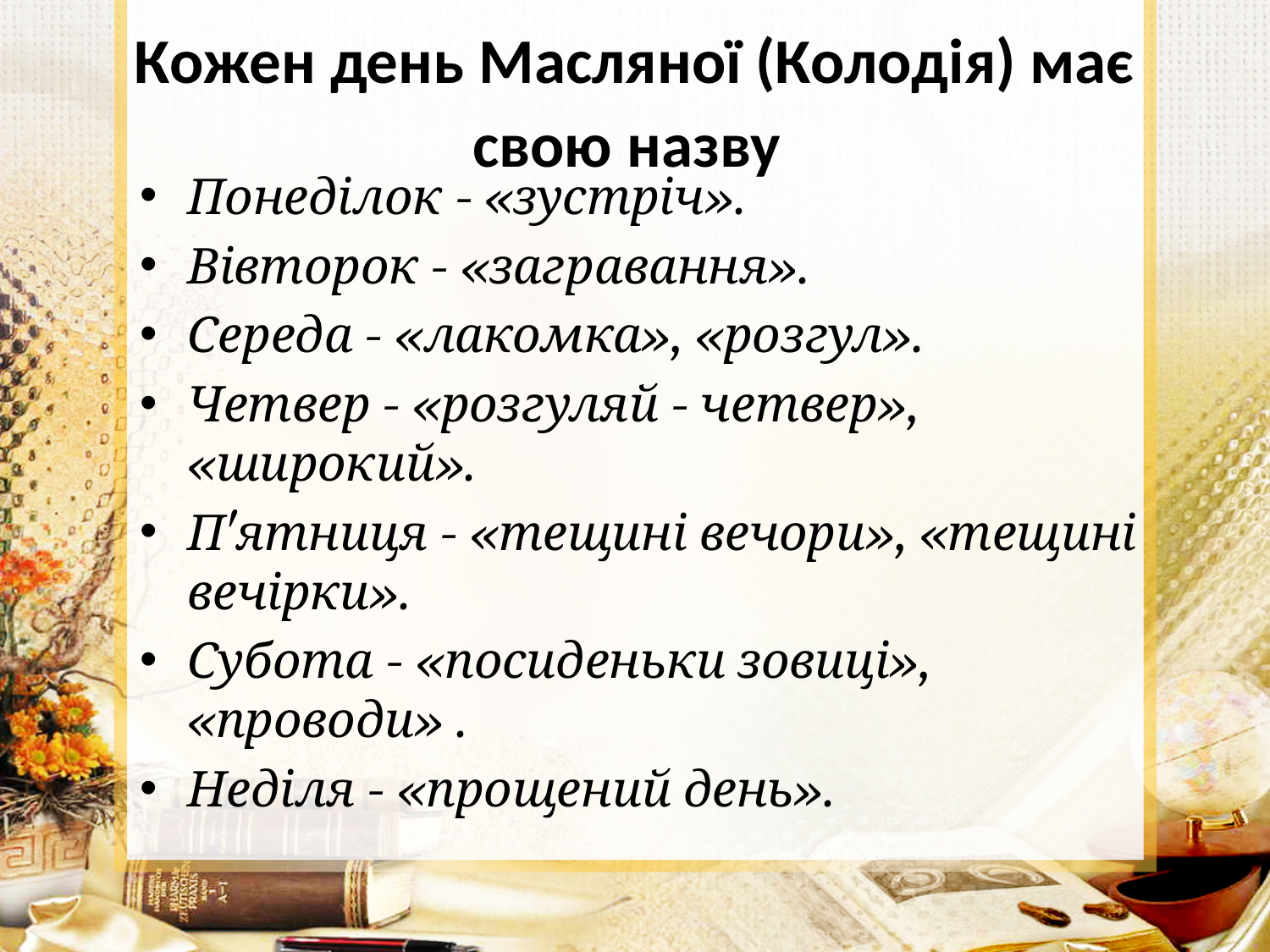

# Кожен день Масляної (Колодія) має  свою назву
Понеділок - «зустріч».
Вівторок - «загравання».
Середа - «лакомка», «розгул».
Четвер - «розгуляй - четвер», «широкий».
П'ятниця - «тещині вечори», «тещині вечірки».
Субота - «посиденьки зовиці», «проводи» .
Неділя - «прощений день».